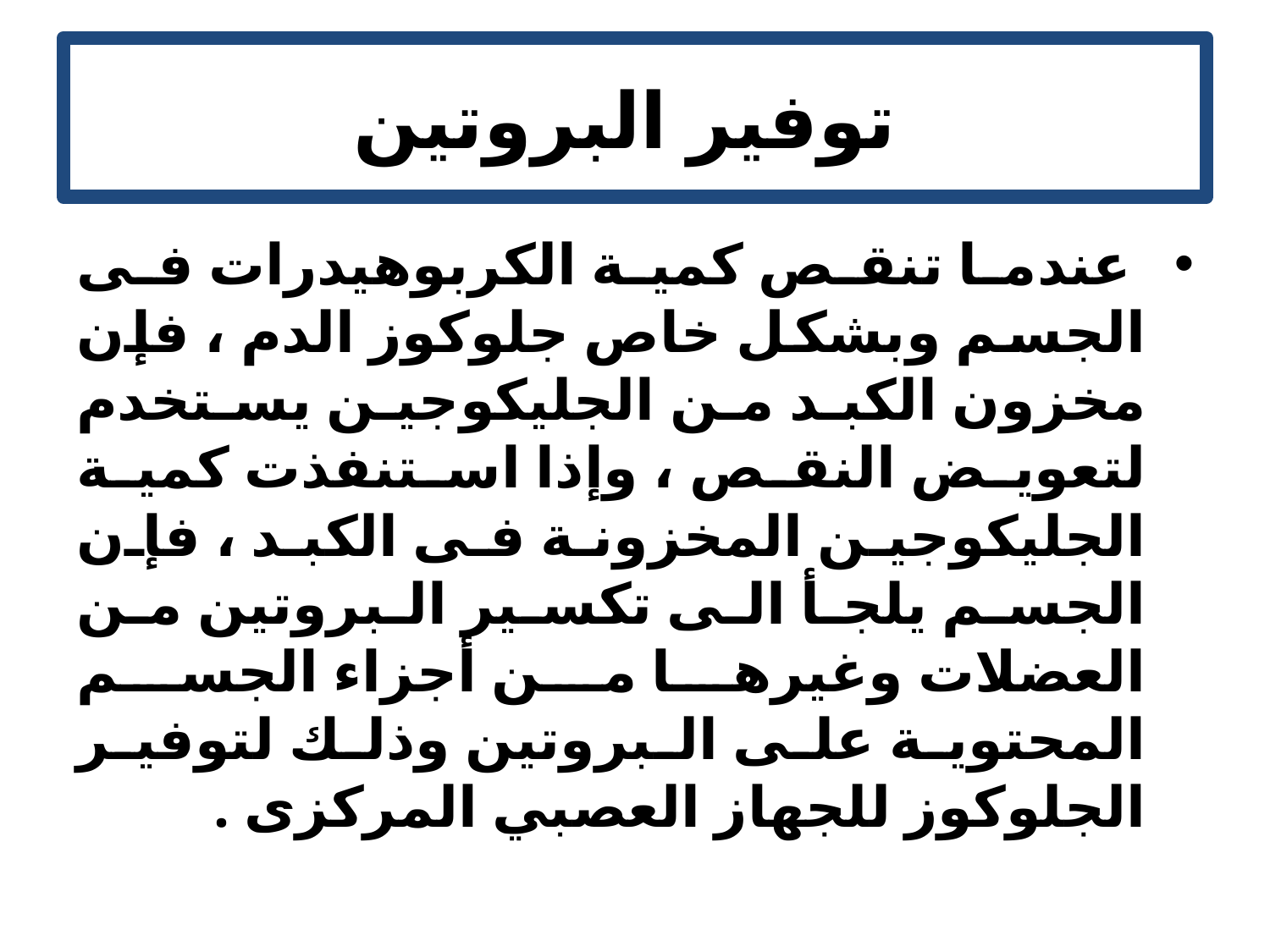

# توفير البروتين
 عندما تنقص كمية الكربوهيدرات فى الجسم وبشكل خاص جلوكوز الدم ، فإن مخزون الكبد من الجليكوجين يستخدم لتعويض النقص ، وإذا استنفذت كمية الجليكوجين المخزونة فى الكبد ، فإن الجسم يلجأ الى تكسير البروتين من العضلات وغيرها من أجزاء الجسم المحتوية على البروتين وذلك لتوفير الجلوكوز للجهاز العصبي المركزى .